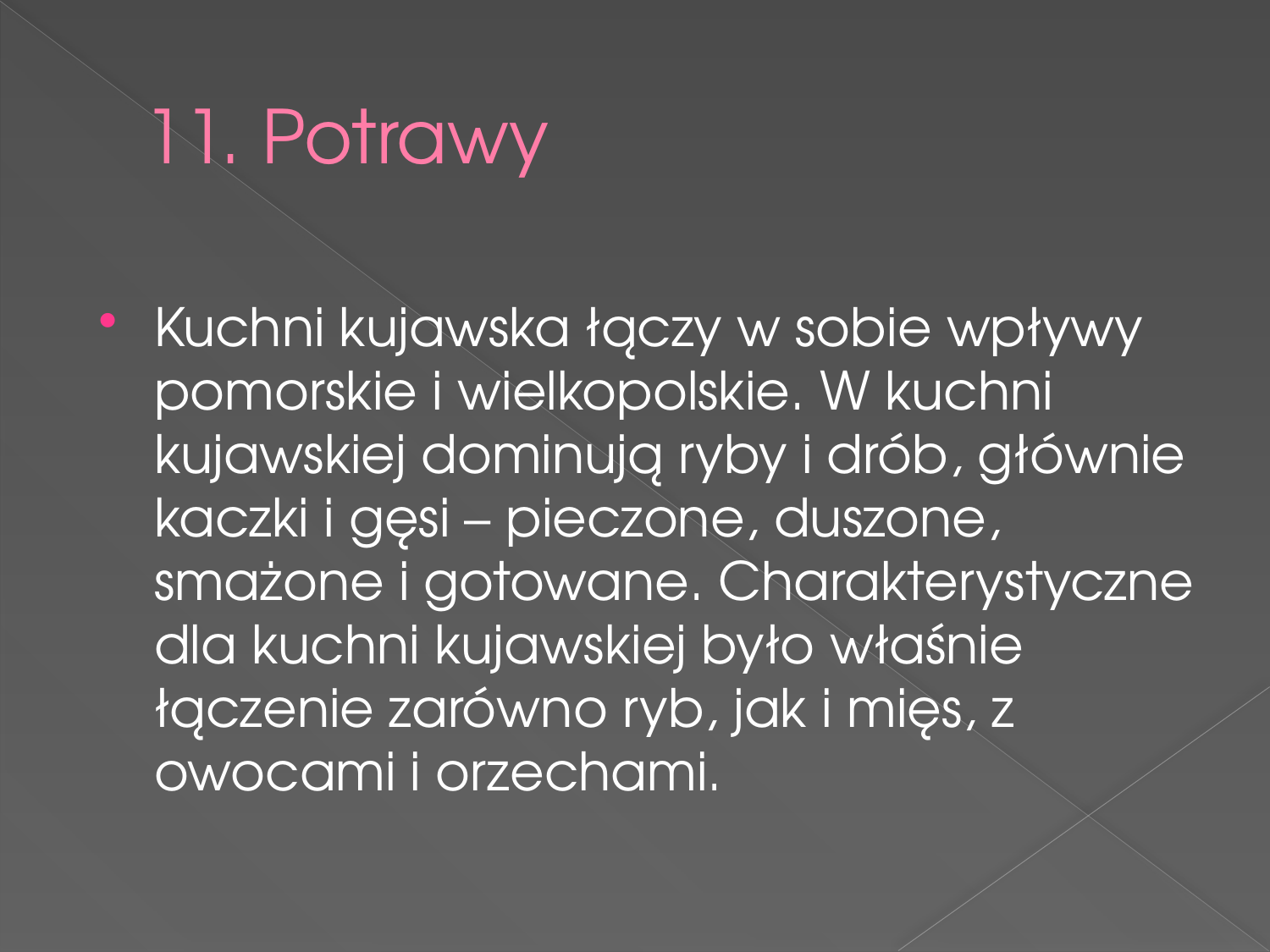

# 11. Potrawy
Kuchni kujawska łączy w sobie wpływy pomorskie i wielkopolskie. W kuchni kujawskiej dominują ryby i drób, głównie kaczki i gęsi – pieczone, duszone, smażone i gotowane. Charakterystyczne dla kuchni kujawskiej było właśnie łączenie zarówno ryb, jak i mięs, z owocami i orzechami.